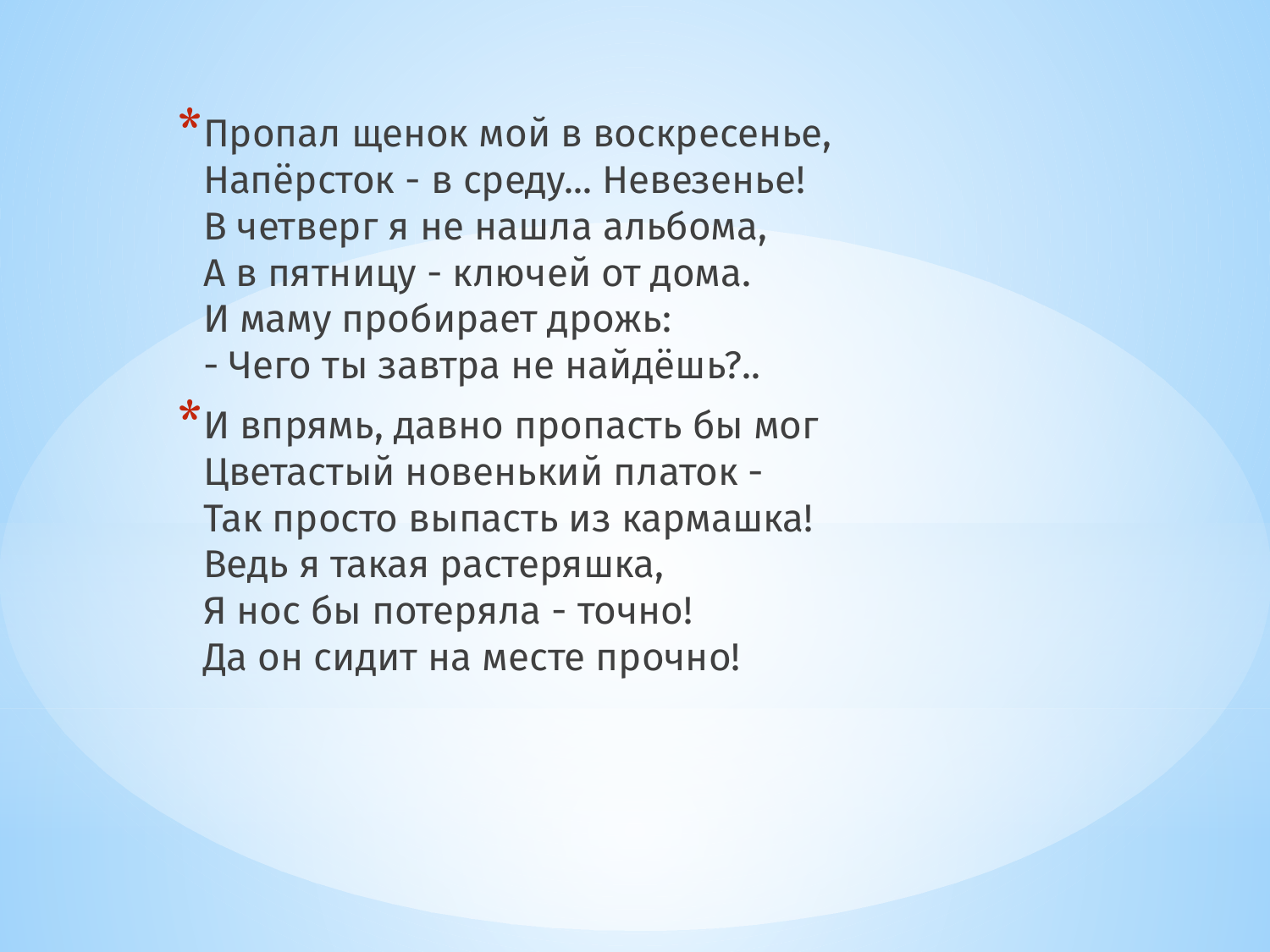

Пропал щенок мой в воскресенье,
Напёрсток - в среду... Невезенье!
В четверг я не нашла альбома,
А в пятницу - ключей от дома.
И маму пробирает дрожь:
- Чего ты завтра не найдёшь?..
И впрямь, давно пропасть бы мог
Цветастый новенький платок -
Так просто выпасть из кармашка!
Ведь я такая растеряшка,
Я нос бы потеряла - точно!
Да он сидит на месте прочно!

#